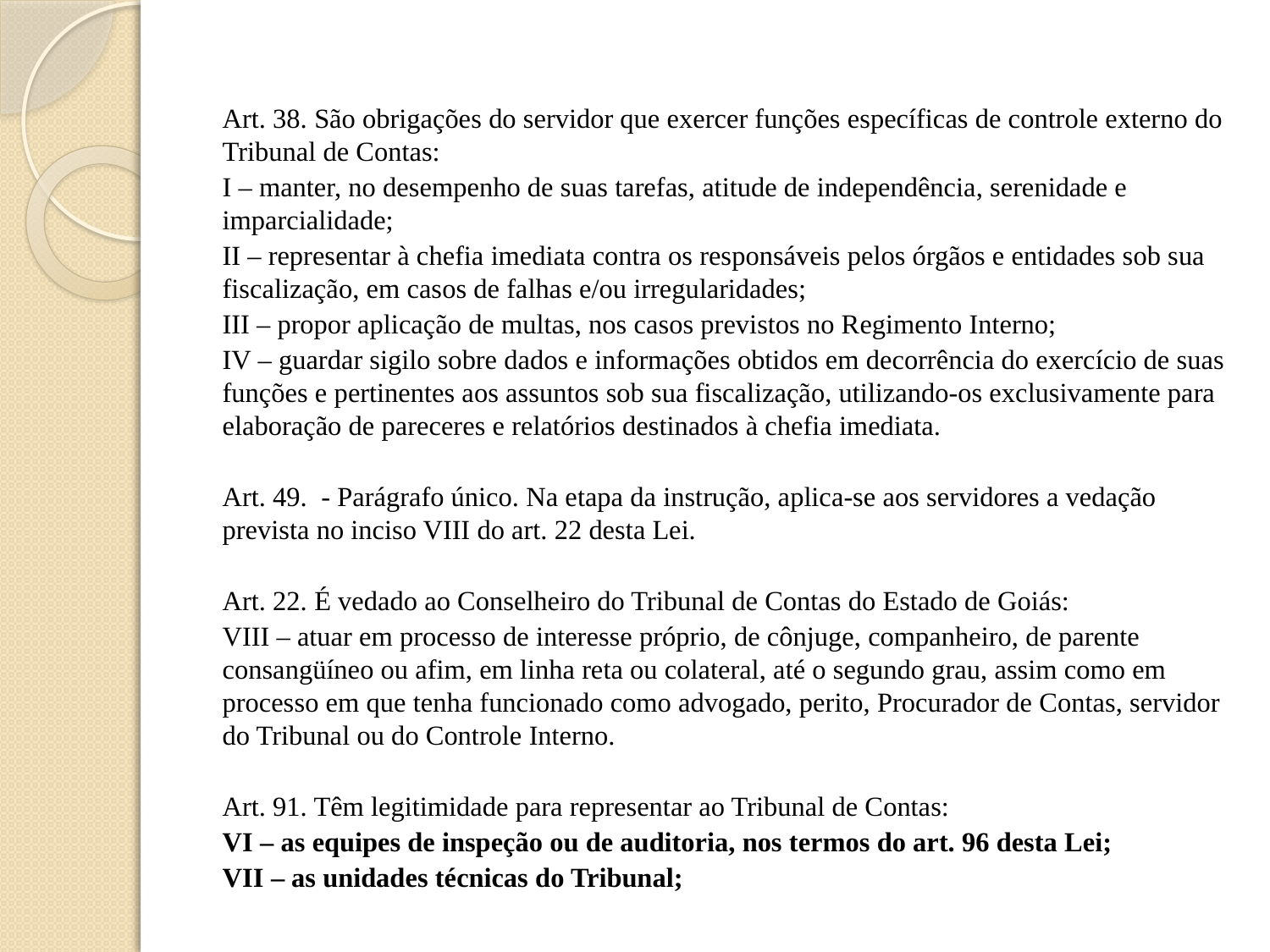

#

Art. 38. São obrigações do servidor que exercer funções específicas de controle externo do Tribunal de Contas:
I – manter, no desempenho de suas tarefas, atitude de independência, serenidade e imparcialidade;
II – representar à chefia imediata contra os responsáveis pelos órgãos e entidades sob sua fiscalização, em casos de falhas e/ou irregularidades;
III – propor aplicação de multas, nos casos previstos no Regimento Interno;
IV – guardar sigilo sobre dados e informações obtidos em decorrência do exercício de suas funções e pertinentes aos assuntos sob sua fiscalização, utilizando-os exclusivamente para elaboração de pareceres e relatórios destinados à chefia imediata.

Art. 49.  - Parágrafo único. Na etapa da instrução, aplica-se aos servidores a vedação prevista no inciso VIII do art. 22 desta Lei.

Art. 22. É vedado ao Conselheiro do Tribunal de Contas do Estado de Goiás:
VIII – atuar em processo de interesse próprio, de cônjuge, companheiro, de parente consangüíneo ou afim, em linha reta ou colateral, até o segundo grau, assim como em processo em que tenha funcionado como advogado, perito, Procurador de Contas, servidor do Tribunal ou do Controle Interno.

Art. 91. Têm legitimidade para representar ao Tribunal de Contas:
VI – as equipes de inspeção ou de auditoria, nos termos do art. 96 desta Lei;
VII – as unidades técnicas do Tribunal;